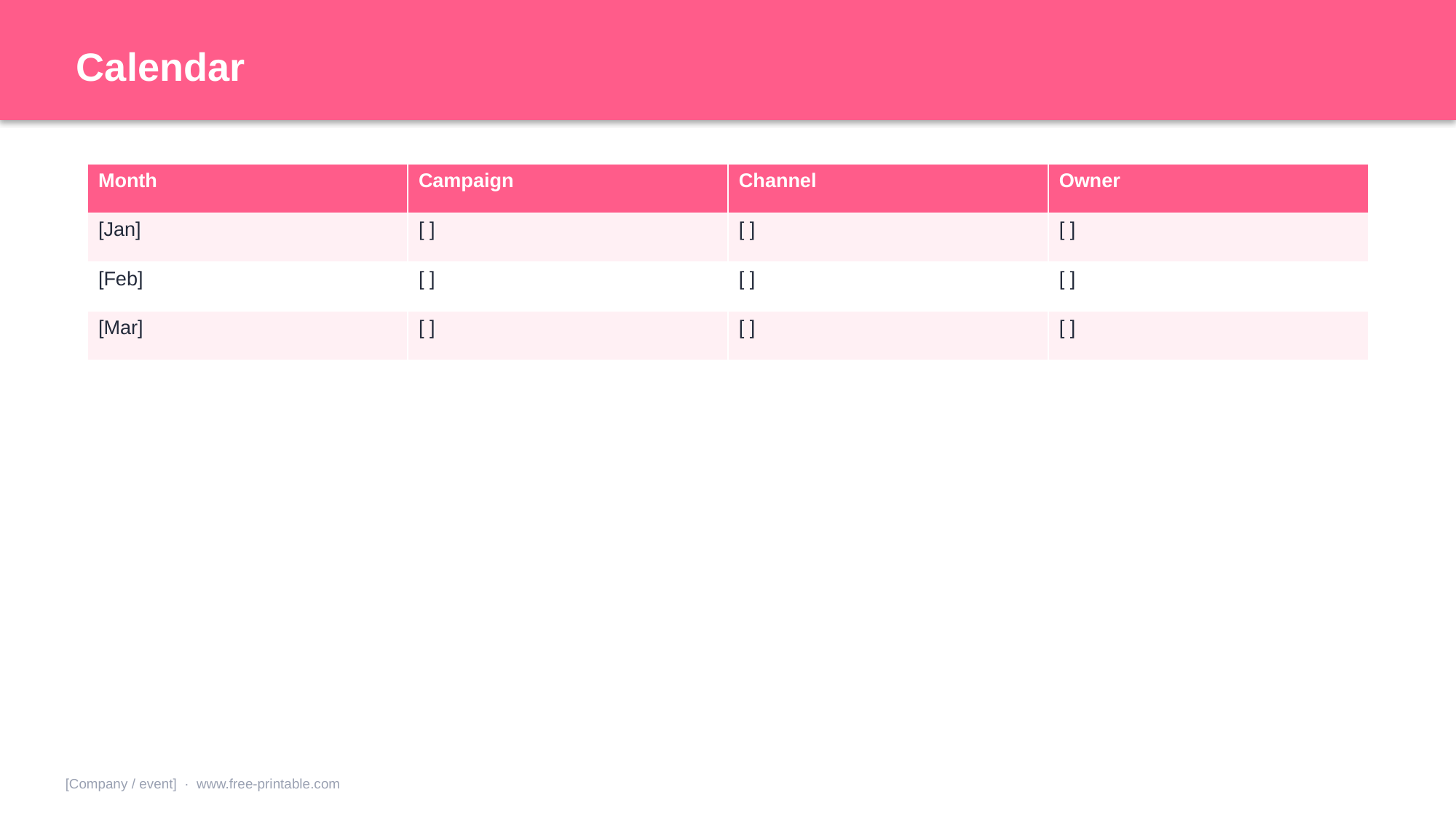

Calendar
| Month | Campaign | Channel | Owner |
| --- | --- | --- | --- |
| [Jan] | [ ] | [ ] | [ ] |
| [Feb] | [ ] | [ ] | [ ] |
| [Mar] | [ ] | [ ] | [ ] |
[Company / event]  ·  www.free-printable.com